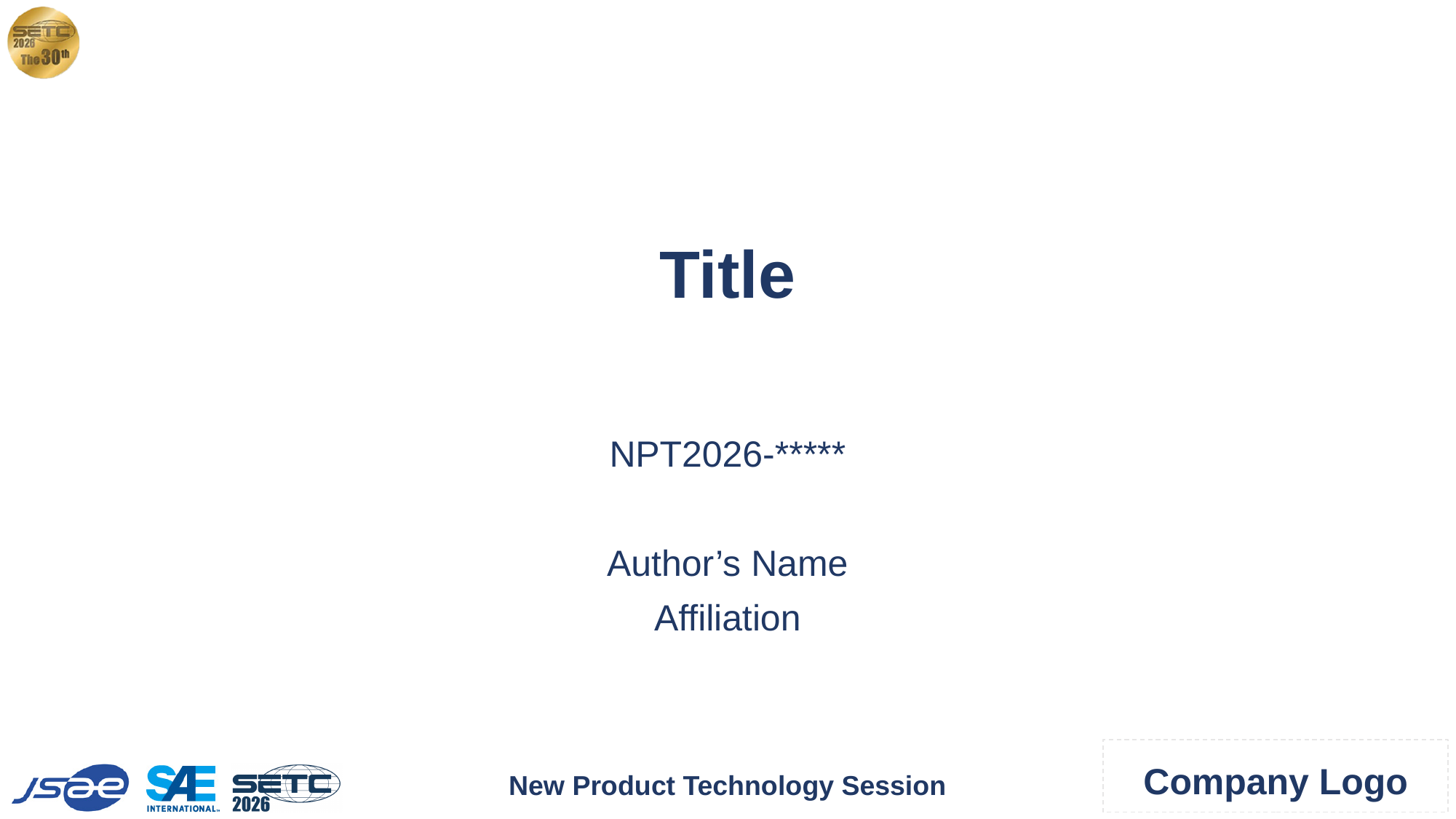

# Title
NPT2026-*****

Author’s Name
Affiliation
Company Logo